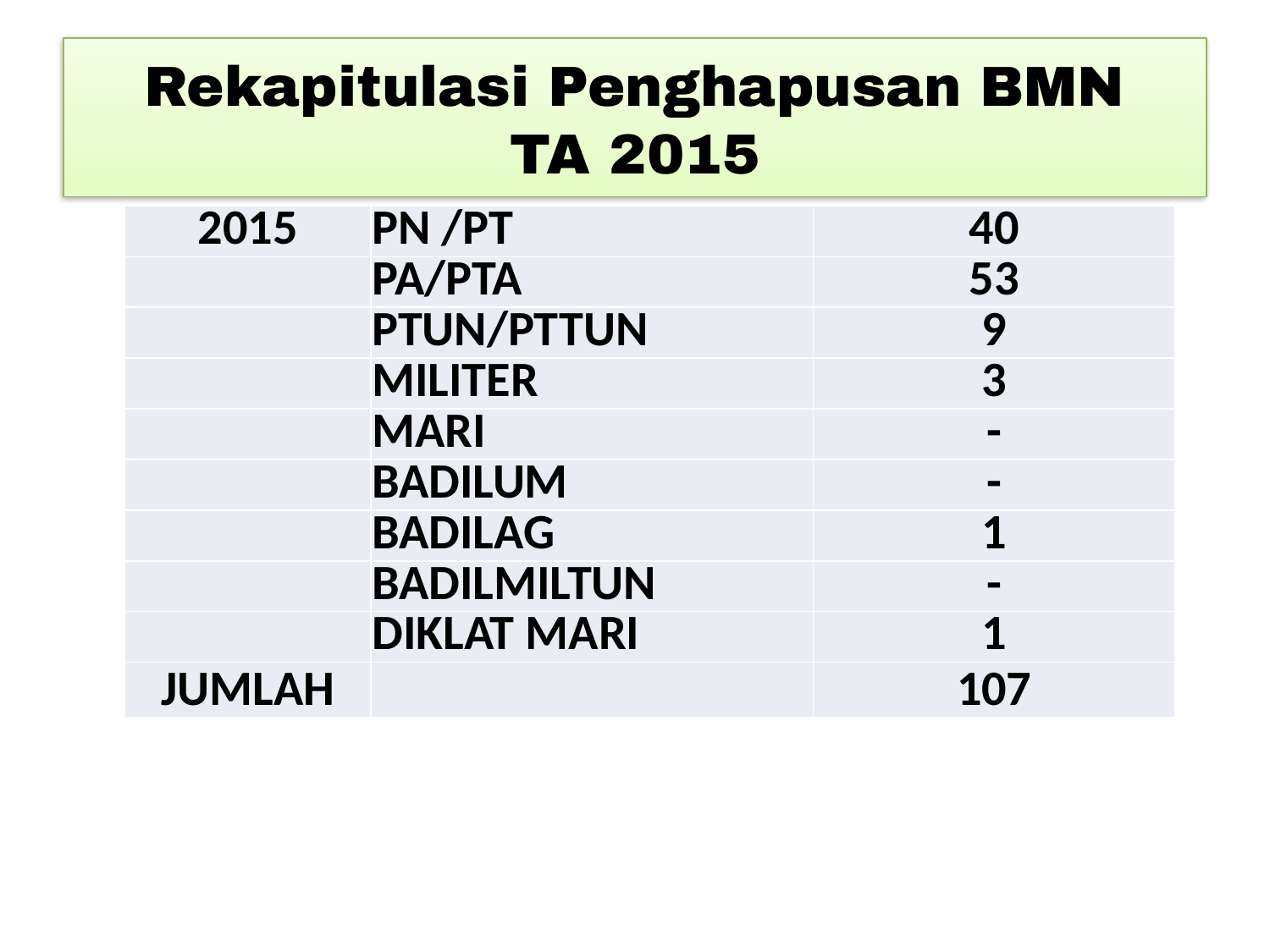

# Rekapitulasi Penghapusan BMN TA 2015
| 2015 | PN /PT | 40 |
| --- | --- | --- |
|  | PA/PTA | 53 |
|  | PTUN/PTTUN | 9 |
|  | MILITER | 3 |
|  | MARI | - |
|  | BADILUM | - |
|  | BADILAG | 1 |
|  | BADILMILTUN | - |
|  | DIKLAT MARI | 1 |
| JUMLAH |  | 107 |